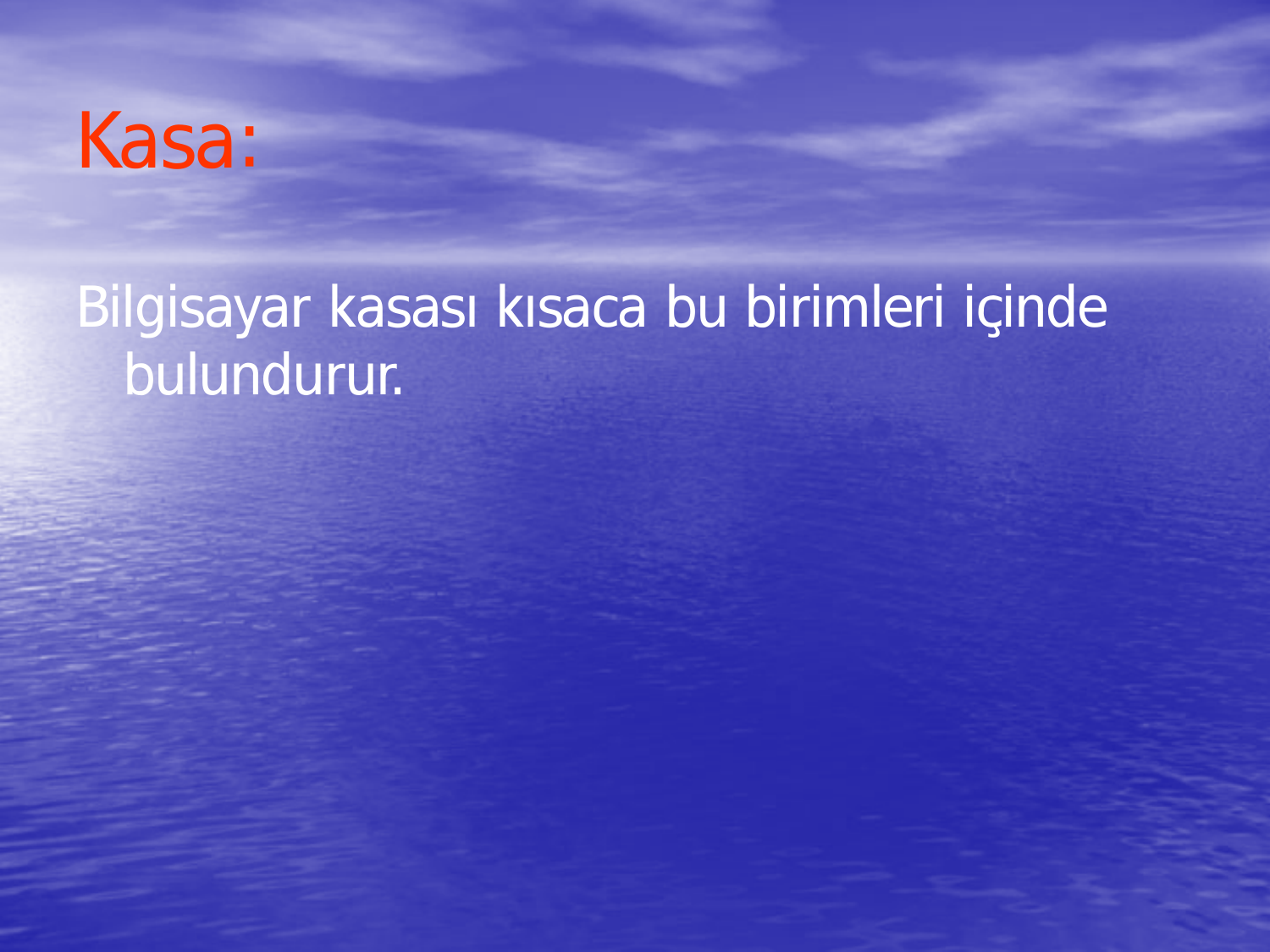

# Kasa:
Bilgisayar kasası kısaca bu birimleri içinde bulundurur.